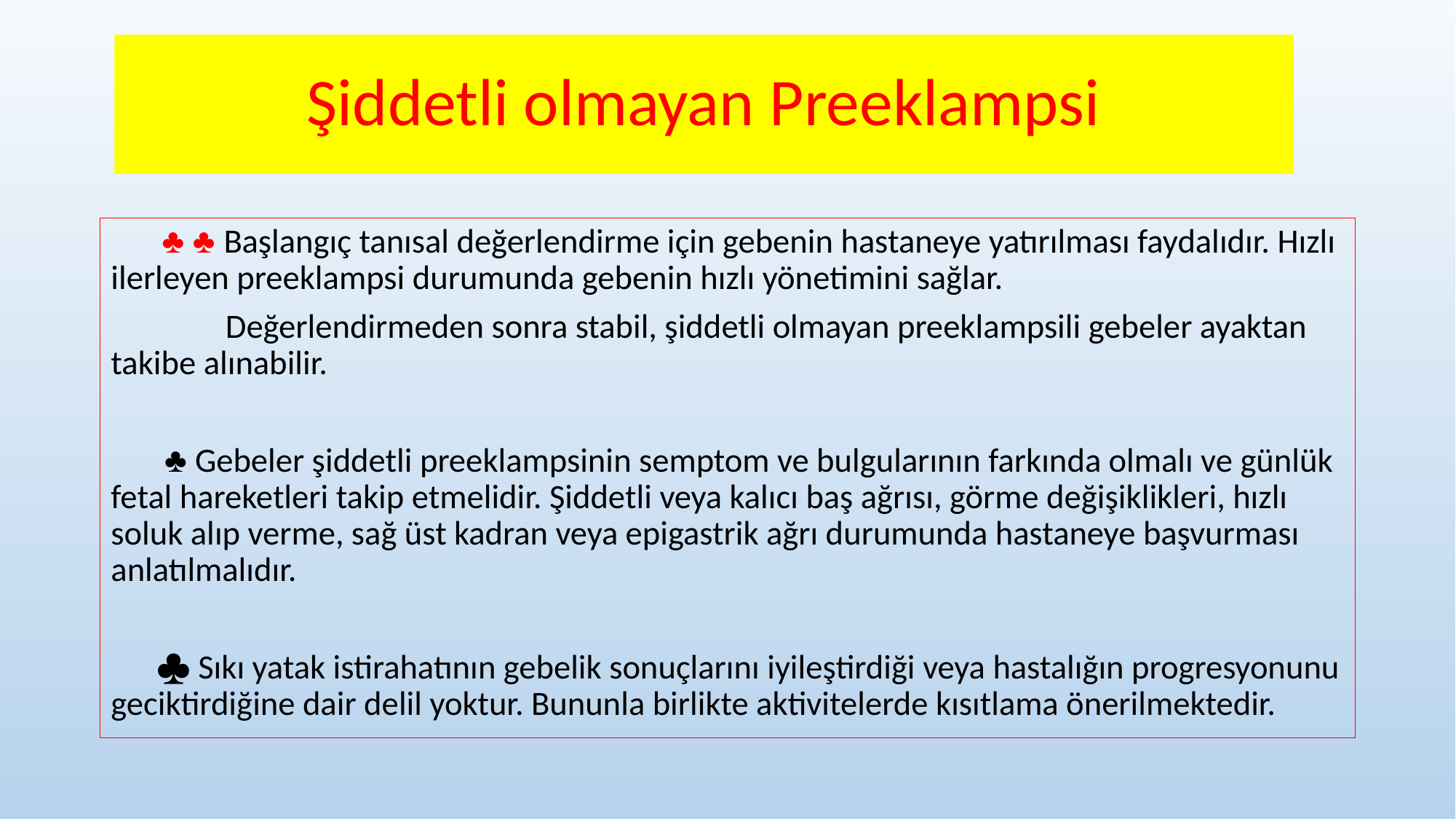

# Şiddetli olmayan Preeklampsi
      ♣ ♣ Başlangıç tanısal değerlendirme için gebenin hastaneye yatırılması faydalıdır. Hızlı ilerleyen preeklampsi durumunda gebenin hızlı yönetimini sağlar.
               Değerlendirmeden sonra stabil, şiddetli olmayan preeklampsili gebeler ayaktan takibe alınabilir.

       ♣ Gebeler şiddetli preeklampsinin semptom ve bulgularının farkında olmalı ve günlük fetal hareketleri takip etmelidir. Şiddetli veya kalıcı baş ağrısı, görme değişiklikleri, hızlı soluk alıp verme, sağ üst kadran veya epigastrik ağrı durumunda hastaneye başvurması anlatılmalıdır.

      ♣ Sıkı yatak istirahatının gebelik sonuçlarını iyileştirdiği veya hastalığın progresyonunu geciktirdiğine dair delil yoktur. Bununla birlikte aktivitelerde kısıtlama önerilmektedir.